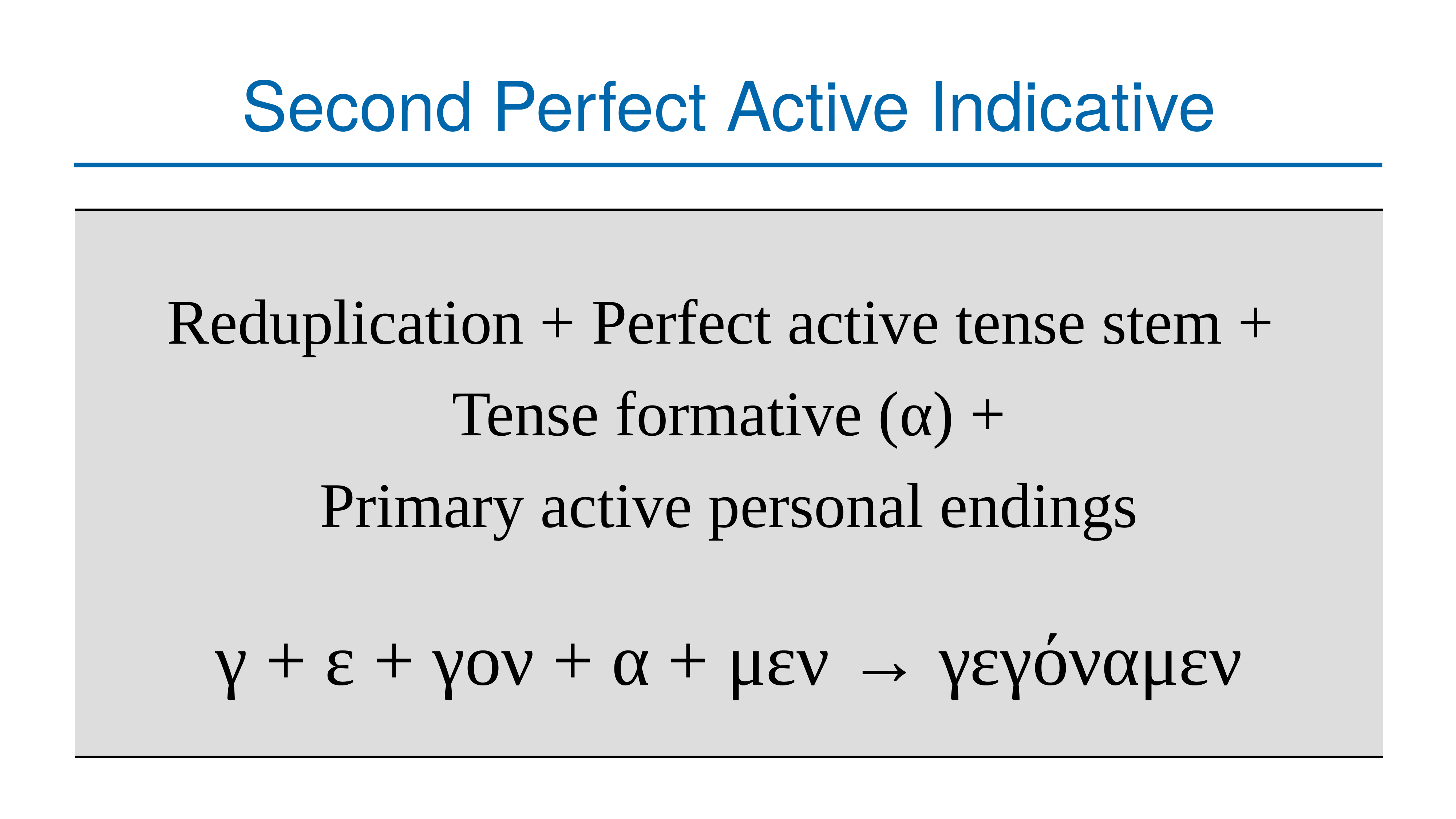

# Second Perfect Active Indicative
| Reduplication + Perfect active tense stem + Tense formative (α) + Primary active personal endings γ + ε + γον + α + μεν → γεγόναμεν |
| --- |